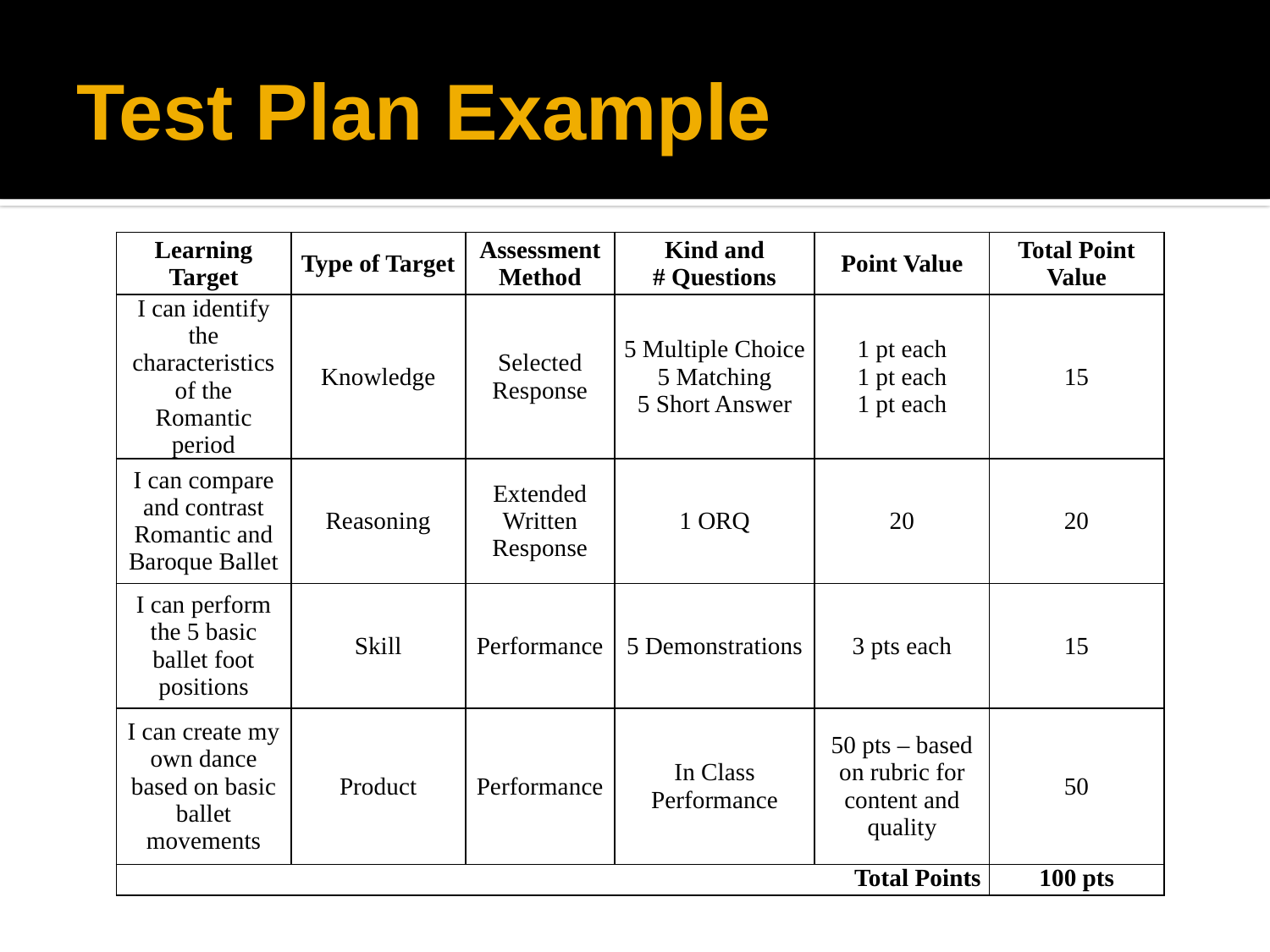

# Test Plan Example
| Learning Target | Type of Target | Assessment Method | Kind and # Questions | Point Value | Total Point Value |
| --- | --- | --- | --- | --- | --- |
| I can identify the characteristics of the Romantic period | Knowledge | Selected Response | 5 Multiple Choice 5 Matching 5 Short Answer | 1 pt each 1 pt each 1 pt each | 15 |
| I can compare and contrast Romantic and Baroque Ballet | Reasoning | Extended Written Response | 1 ORQ | 20 | 20 |
| I can perform the 5 basic ballet foot positions | Skill | Performance | 5 Demonstrations | 3 pts each | 15 |
| I can create my own dance based on basic ballet movements | Product | Performance | In Class Performance | 50 pts – based on rubric for content and quality | 50 |
| Total Points |  |  |  |  | 100 pts |